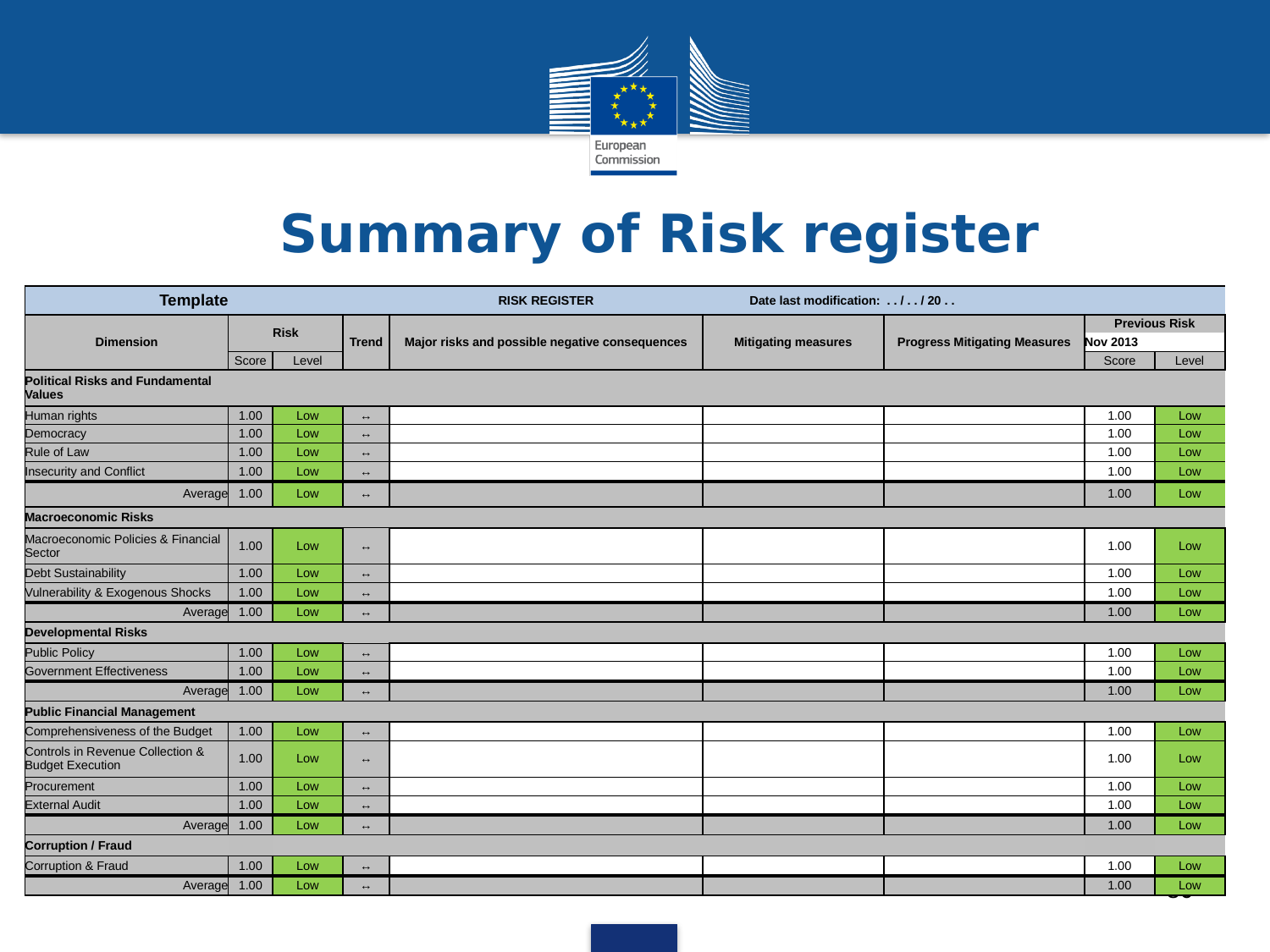

Summary of Risk register
| Template |  |  |  | RISK REGISTER | Date last modification: | . . / . . / 20 . . |  |  |
| --- | --- | --- | --- | --- | --- | --- | --- | --- |
| Dimension | Risk |  | Trend | Major risks and possible negative consequences | Mitigating measures | Progress Mitigating Measures | Previous Risk |  |
|  |  |  |  |  |  |  | Nov 2013 |  |
|  | Score | Level |  |  |  |  | Score | Level |
| Political Risks and Fundamental Values |  |  |  |  |  |  |  |  |
| Human rights | 1.00 | Low | ↔ |  |  |  | 1.00 | Low |
| Democracy | 1.00 | Low | ↔ |  |  |  | 1.00 | Low |
| Rule of Law | 1.00 | Low | ↔ |  |  |  | 1.00 | Low |
| Insecurity and Conflict | 1.00 | Low | ↔ |  |  |  | 1.00 | Low |
| Average | 1.00 | Low | ↔ |  |  |  | 1.00 | Low |
| Macroeconomic Risks |  |  |  |  |  |  |  |  |
| Macroeconomic Policies & Financial Sector | 1.00 | Low | ↔ |  |  |  | 1.00 | Low |
| Debt Sustainability | 1.00 | Low | ↔ |  |  |  | 1.00 | Low |
| Vulnerability & Exogenous Shocks | 1.00 | Low | ↔ |  |  |  | 1.00 | Low |
| Average | 1.00 | Low | ↔ |  |  |  | 1.00 | Low |
| Developmental Risks |  |  |  |  |  |  |  |  |
| Public Policy | 1.00 | Low | ↔ |  |  |  | 1.00 | Low |
| Government Effectiveness | 1.00 | Low | ↔ |  |  |  | 1.00 | Low |
| Average | 1.00 | Low | ↔ |  |  |  | 1.00 | Low |
| Public Financial Management |  |  |  |  |  |  |  |  |
| Comprehensiveness of the Budget | 1.00 | Low | ↔ |  |  |  | 1.00 | Low |
| Controls in Revenue Collection & Budget Execution | 1.00 | Low | ↔ |  |  |  | 1.00 | Low |
| Procurement | 1.00 | Low | ↔ |  |  |  | 1.00 | Low |
| External Audit | 1.00 | Low | ↔ |  |  |  | 1.00 | Low |
| Average | 1.00 | Low | ↔ |  |  |  | 1.00 | Low |
| Corruption / Fraud |  |  |  |  |  |  |  |  |
| Corruption & Fraud | 1.00 | Low | ↔ |  |  |  | 1.00 | Low |
| Average | 1.00 | Low | ↔ |  |  |  | 1.00 | Low |
80